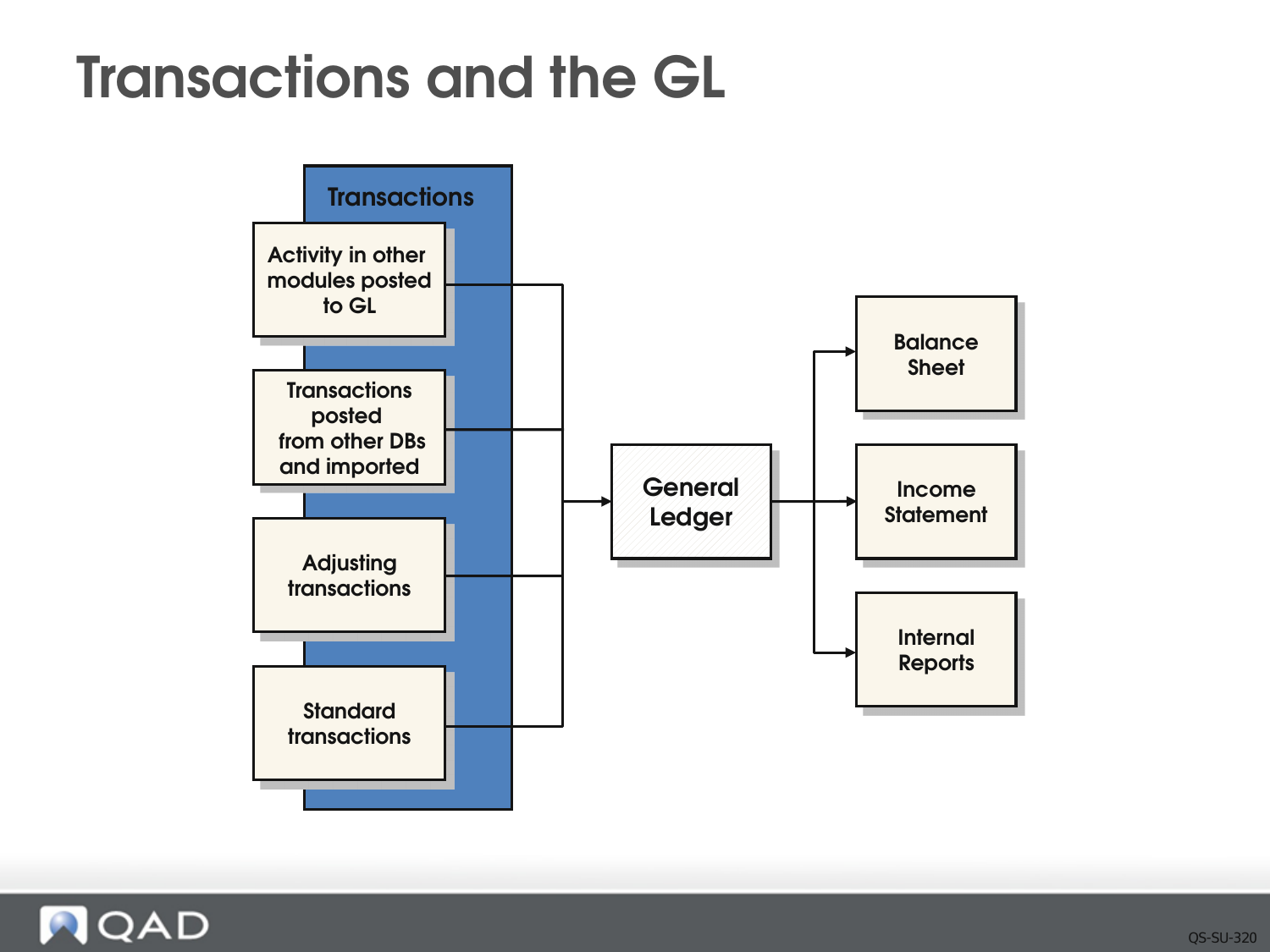

# Transactions and the GL

Transactions
Activity in other
modules posted
to GL

Balance
Sheet

Transactions
posted
 from other DBs
and imported

General
Ledger
Income
Statement

Adjusting
transactions

Internal
Reports
Standard
transactions
QS-SU-320